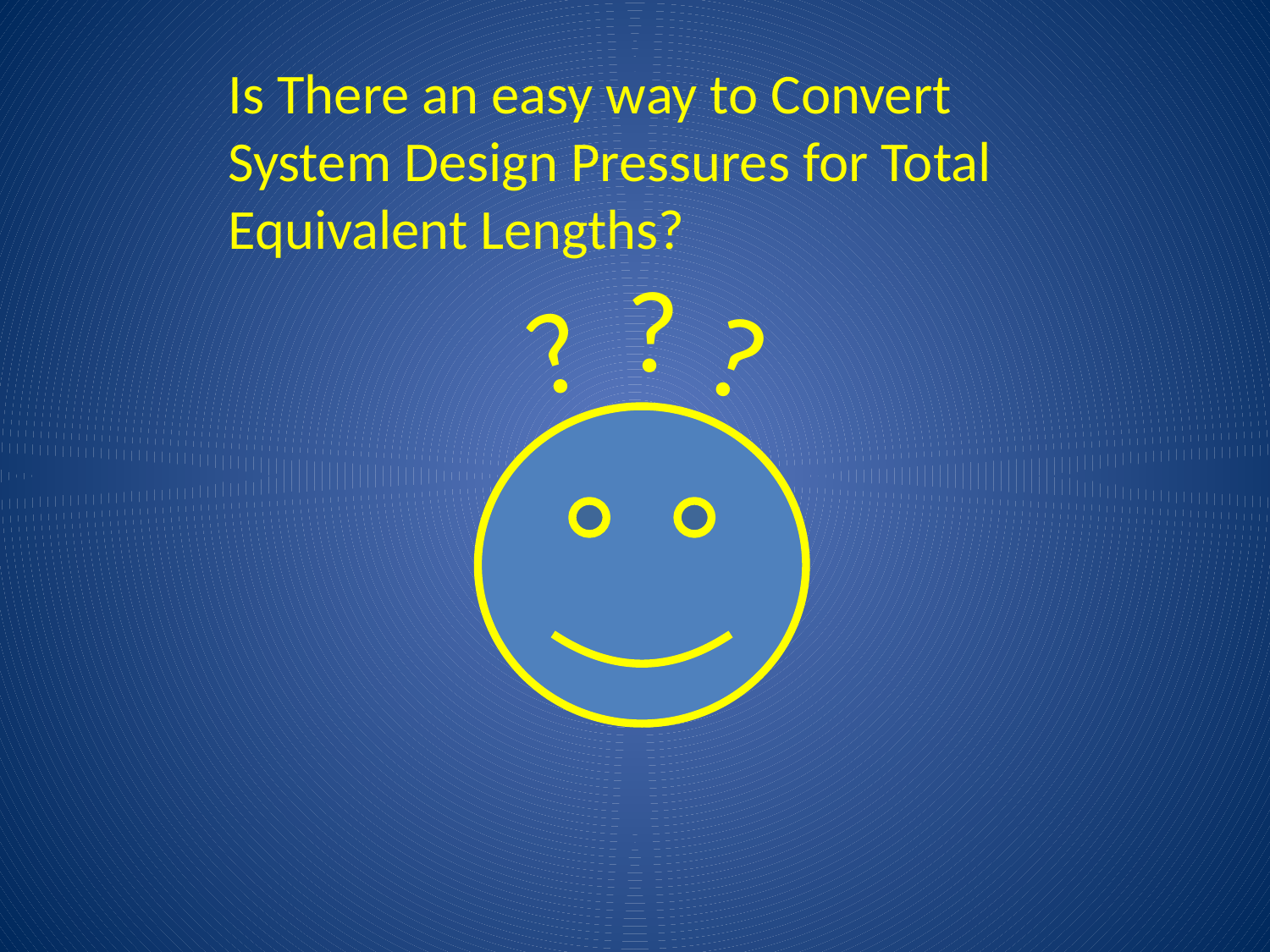

Is There an easy way to Convert
System Design Pressures for Total
Equivalent Lengths?

?
?
?